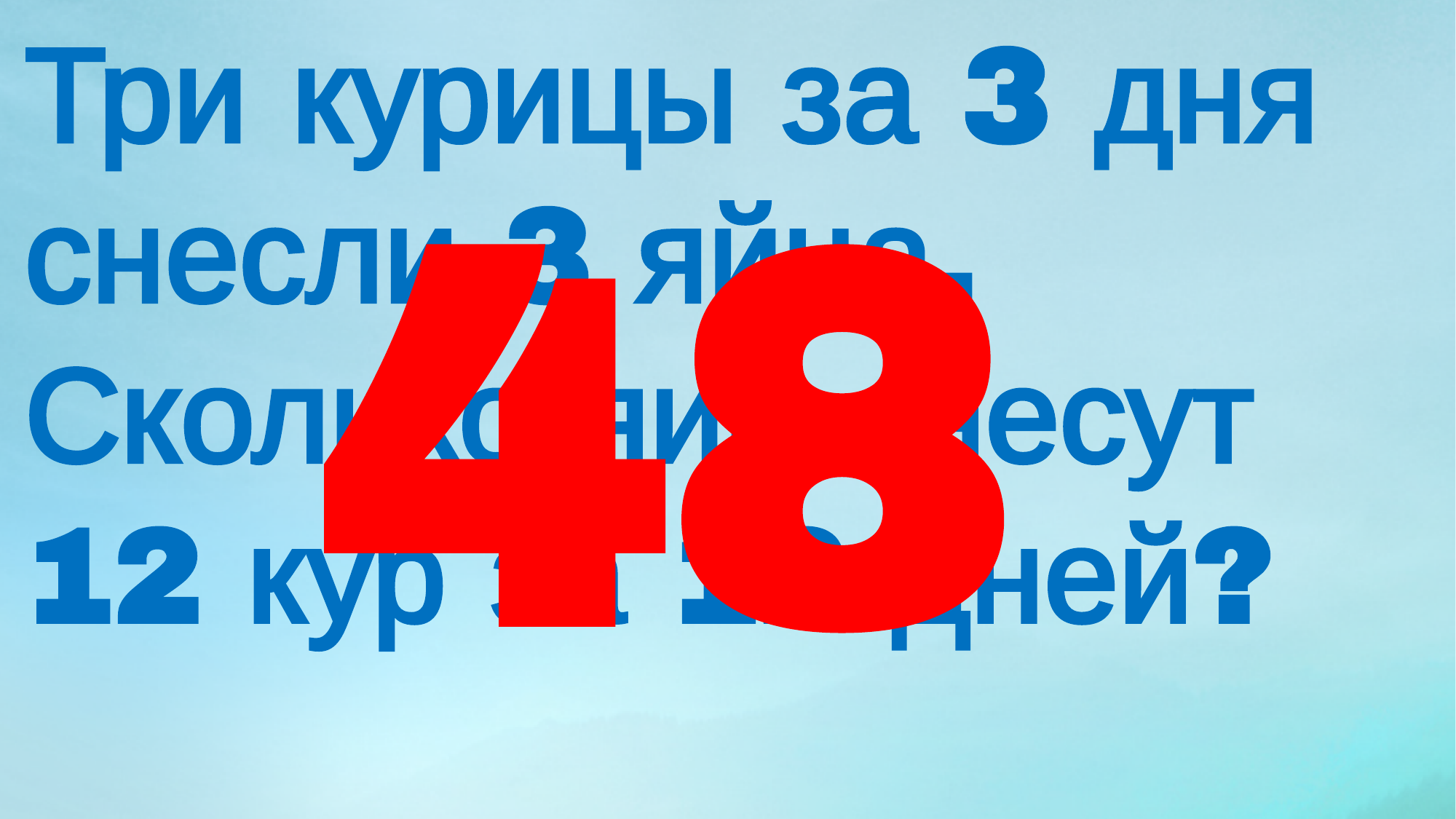

Три курицы за 3 дня снесли 3 яйца. Сколько яиц снесут 12 кур за 12 дней?
48